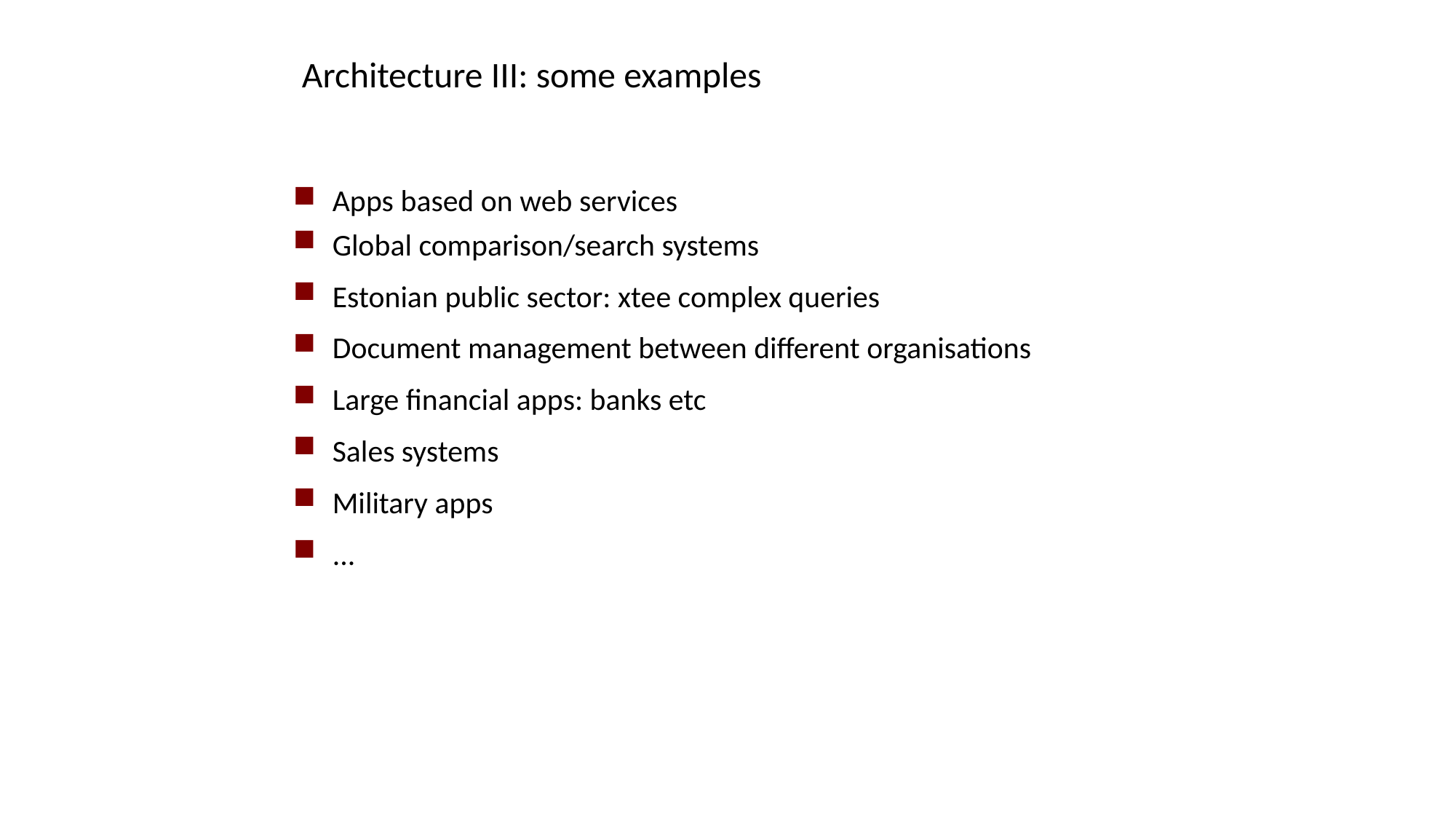

Apps based on web services
Global comparison/search systems
Estonian public sector: xtee complex queries
Document management between different organisations
Large financial apps: banks etc
Sales systems
Military apps
...

# Architecture III: some examples